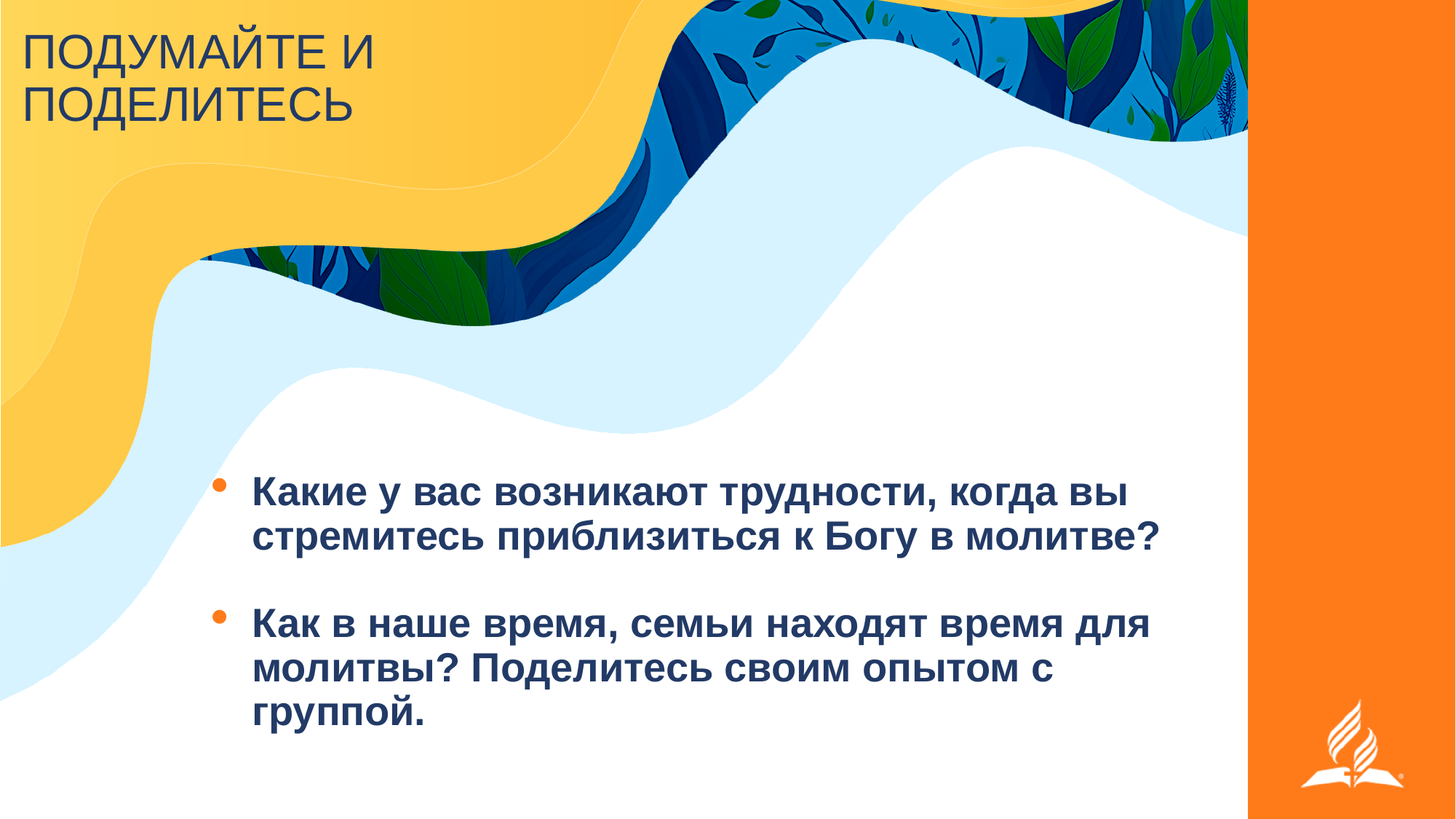

# ПОДУМАЙТЕ И ПОДЕЛИТЕСЬ
Какие у вас возникают трудности, когда вы стремитесь приблизиться к Богу в молитве?

Как в наше время, семьи находят время для молитвы? Поделитесь своим опытом с группой.